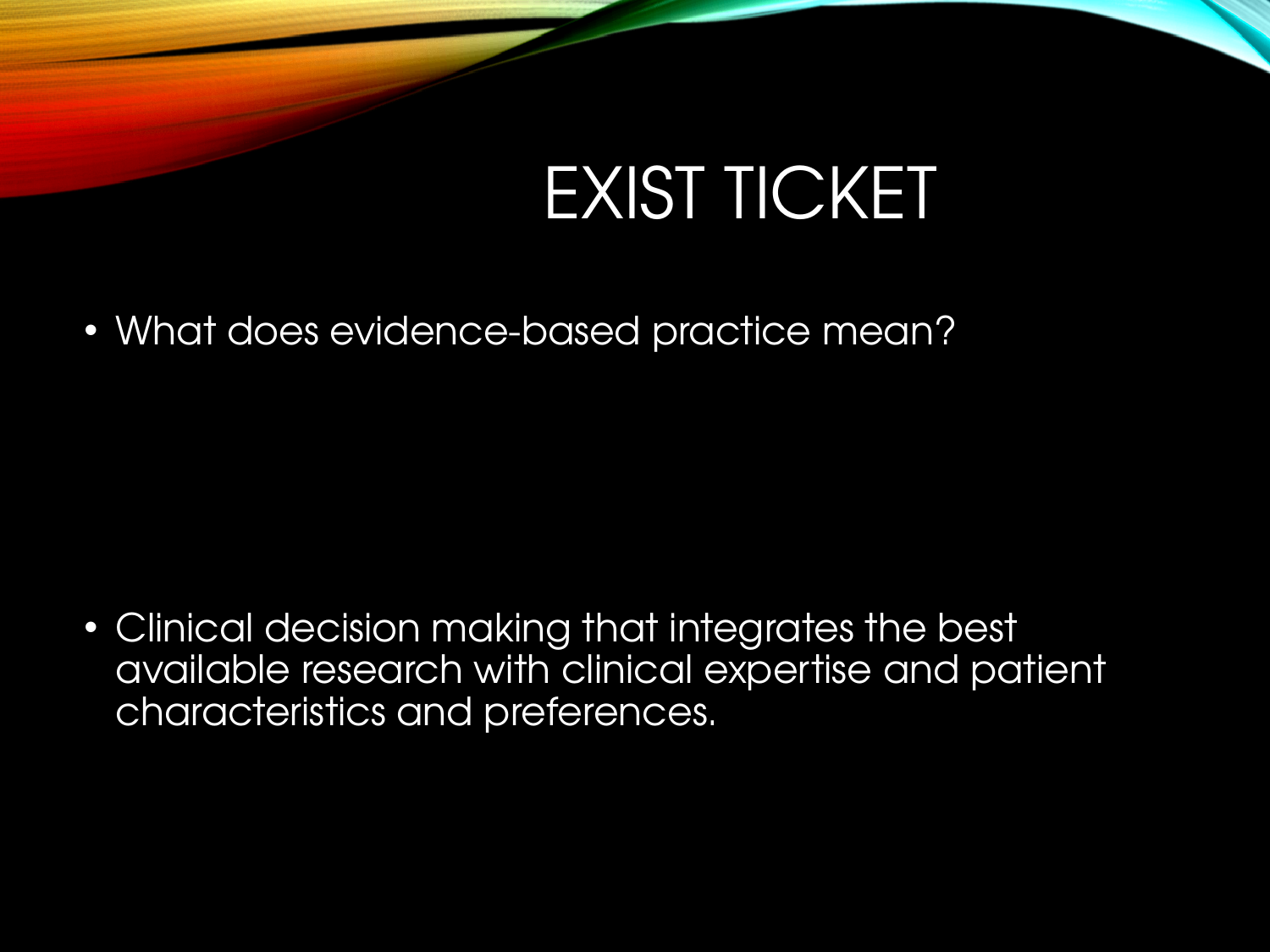

# Exist ticket
What does evidence-based practice mean?

Clinical decision making that integrates the best available research with clinical expertise and patient characteristics and preferences.